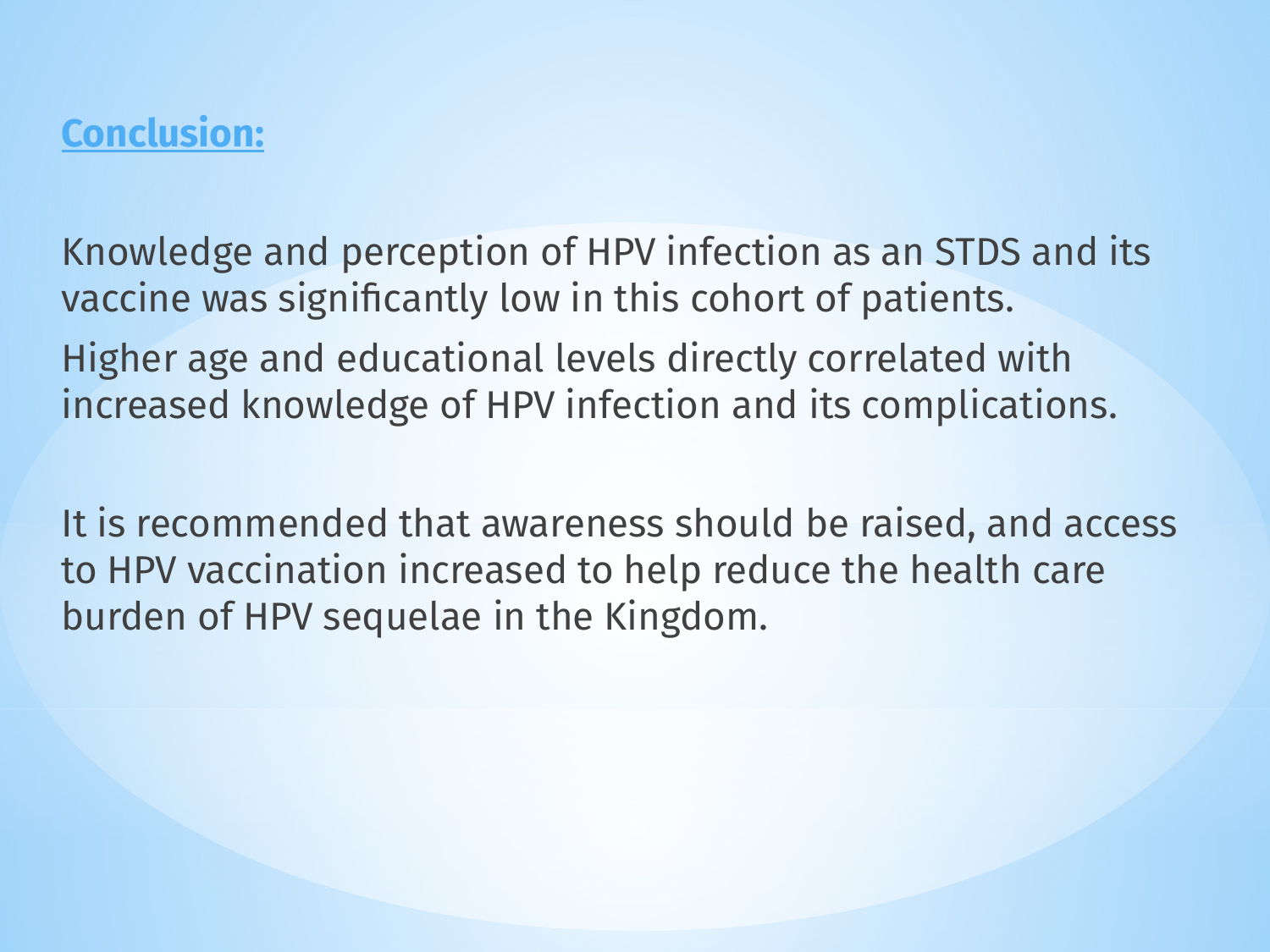

Conclusion:

Knowledge and perception of HPV infection as an STDS and its vaccine was significantly low in this cohort of patients.
Higher age and educational levels directly correlated with increased knowledge of HPV infection and its complications.

It is recommended that awareness should be raised, and access to HPV vaccination increased to help reduce the health care burden of HPV sequelae in the Kingdom.
#